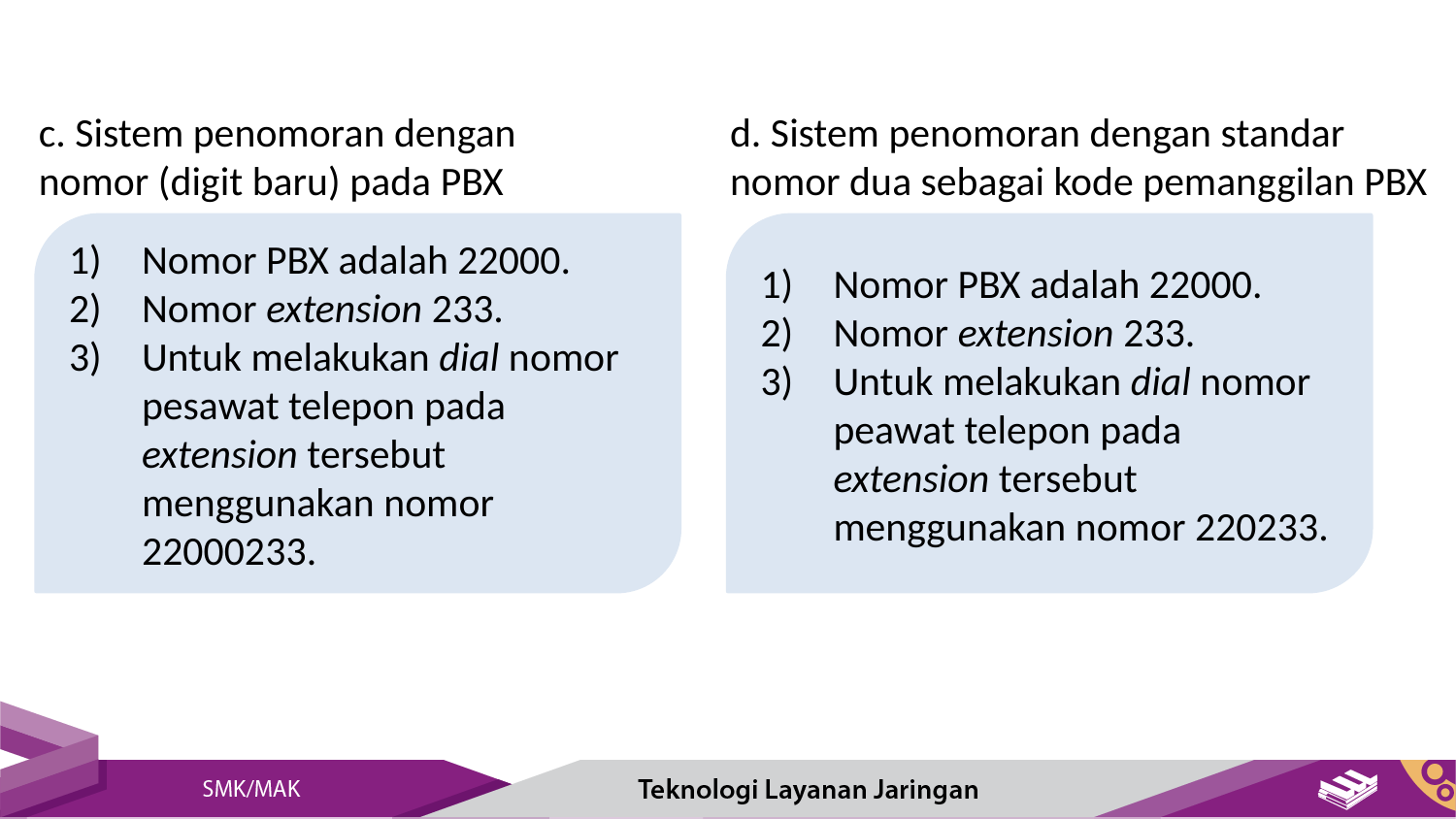

c. Sistem penomoran dengan nomor (digit baru) pada PBX
d. Sistem penomoran dengan standar nomor dua sebagai kode pemanggilan PBX
Nomor PBX adalah 22000.
Nomor extension 233.
Untuk melakukan dial nomor pesawat telepon pada extension tersebut menggunakan nomor 22000233.
Nomor PBX adalah 22000.
Nomor extension 233.
Untuk melakukan dial nomor peawat telepon pada extension tersebut menggunakan nomor 220233.